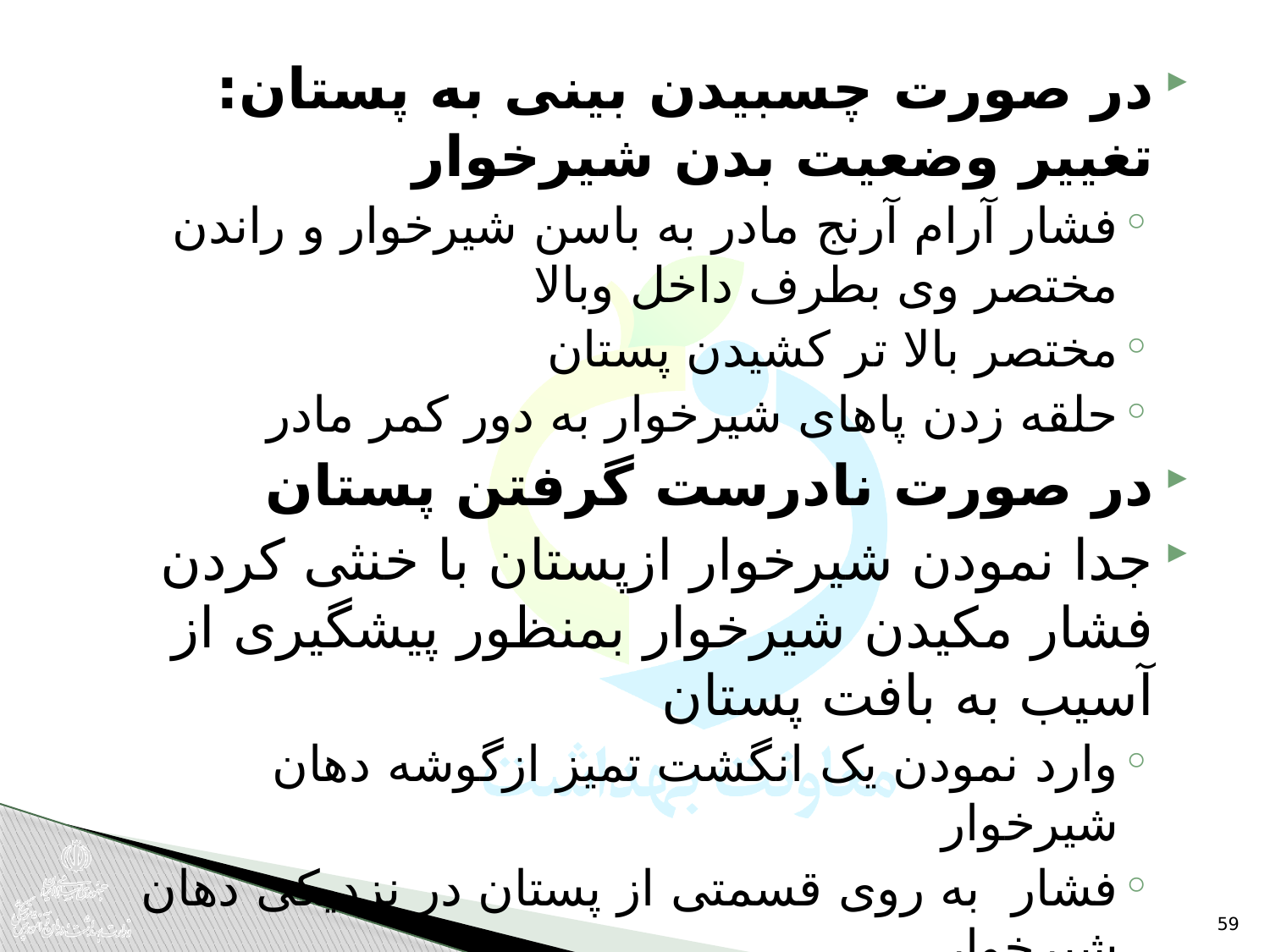

در صورت چسبیدن بینی به پستان: تغییر وضعیت بدن شیرخوار
فشار آرام آرنج مادر به باسن شیرخوار و راندن مختصر وی بطرف داخل وبالا
مختصر بالا تر کشیدن پستان
حلقه زدن پاهای شیرخوار به دور کمر مادر
در صورت نادرست گرفتن پستان
جدا نمودن شیرخوار ازپستان با خنثی کردن فشار مکیدن شیرخوار بمنظور پیشگیری از آسیب به بافت پستان
وارد نمودن یک انگشت تمیز ازگوشه دهان شیرخوار
فشار  به روی قسمتی از پستان در نزدیکی دهان شیرخوار
کشیدن چانه شیرخوار به پایین
59